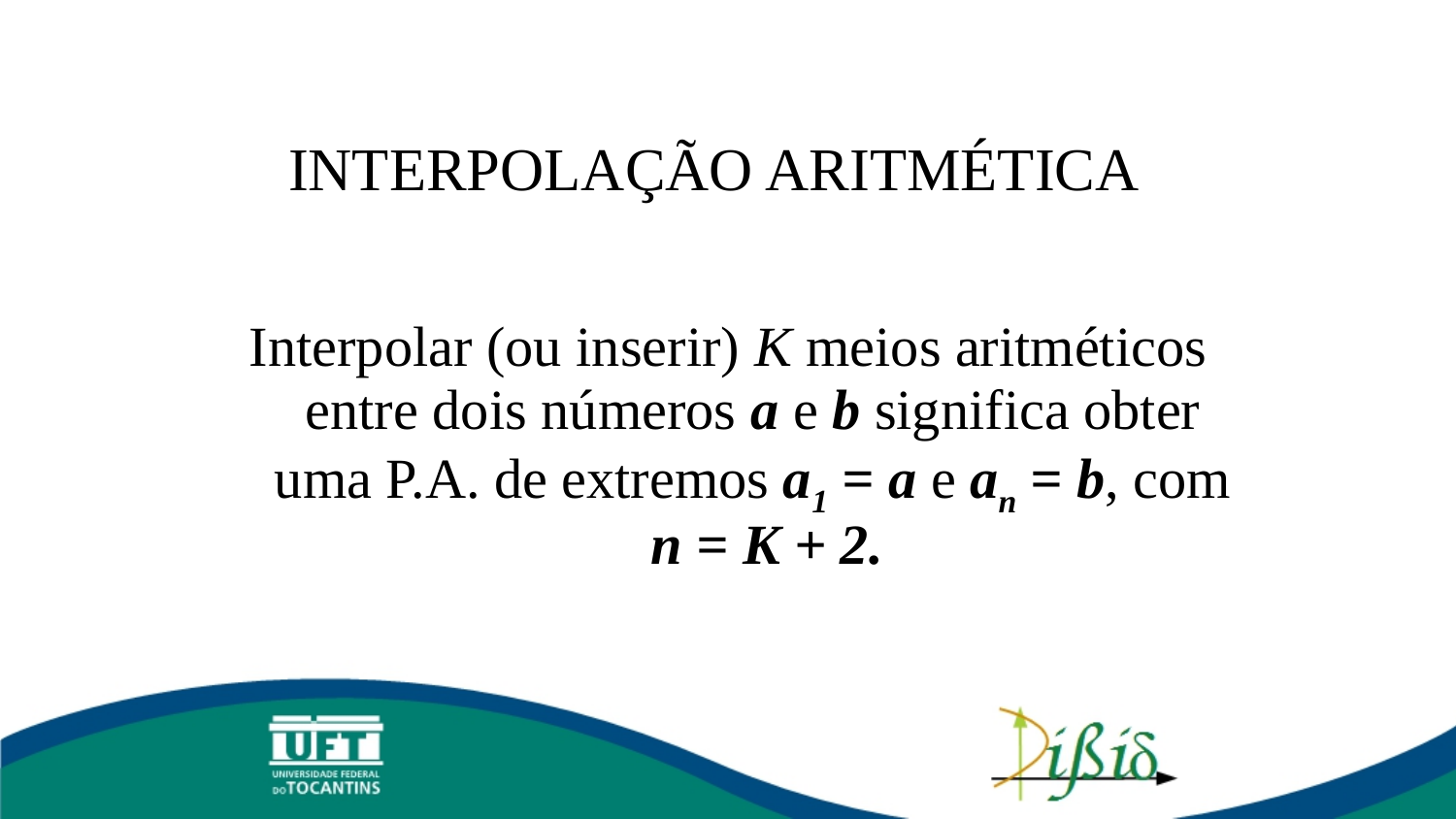

INTERPOLAÇÃO ARITMÉTICA
Interpolar (ou inserir) K meios aritméticos entre dois números a e b significa obter uma P.A. de extremos a1 = a e an = b, com   n = K + 2.